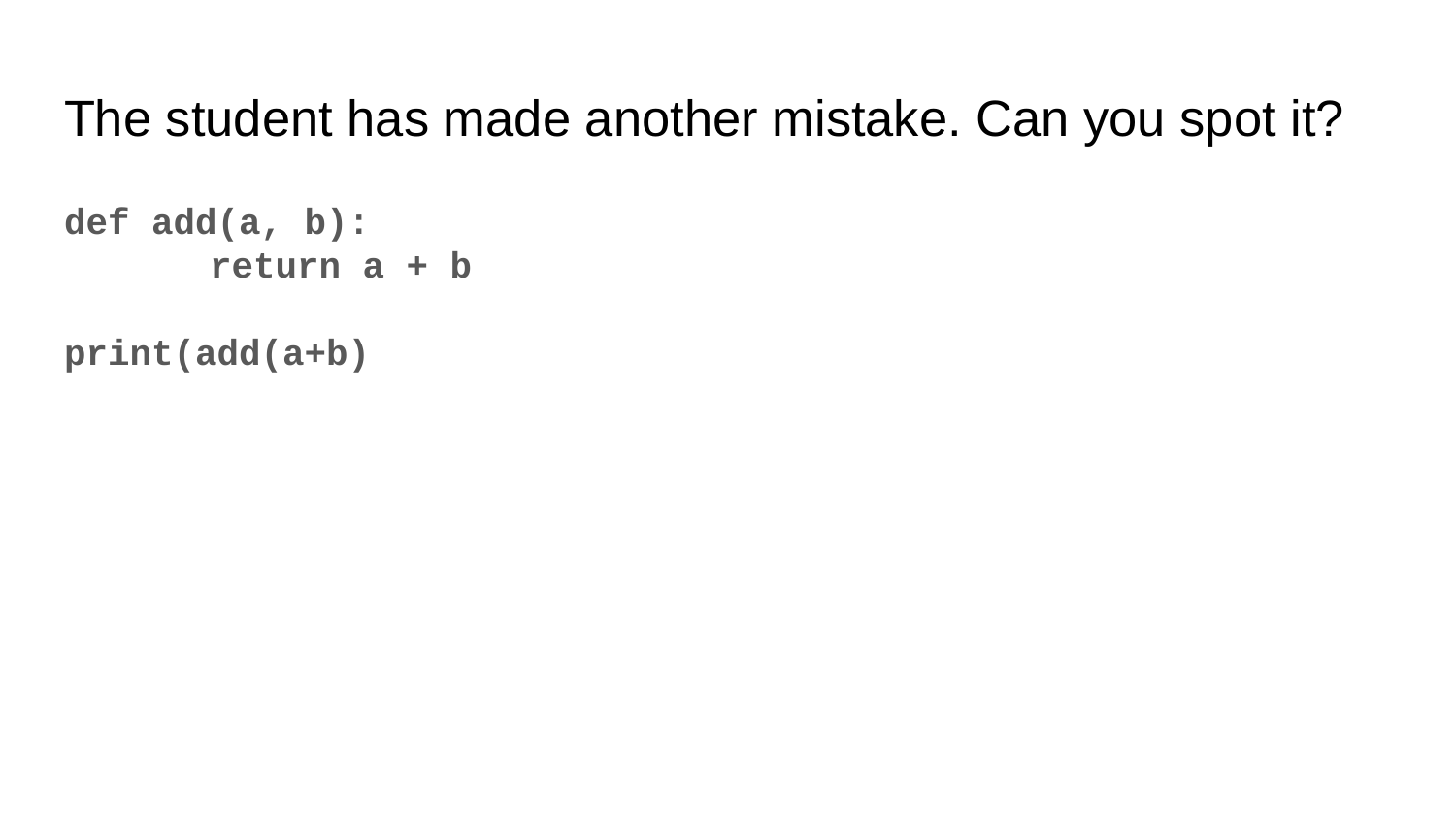

# The student has made another mistake. Can you spot it?
def add(a, b):
	return a + b

print(add(a+b)